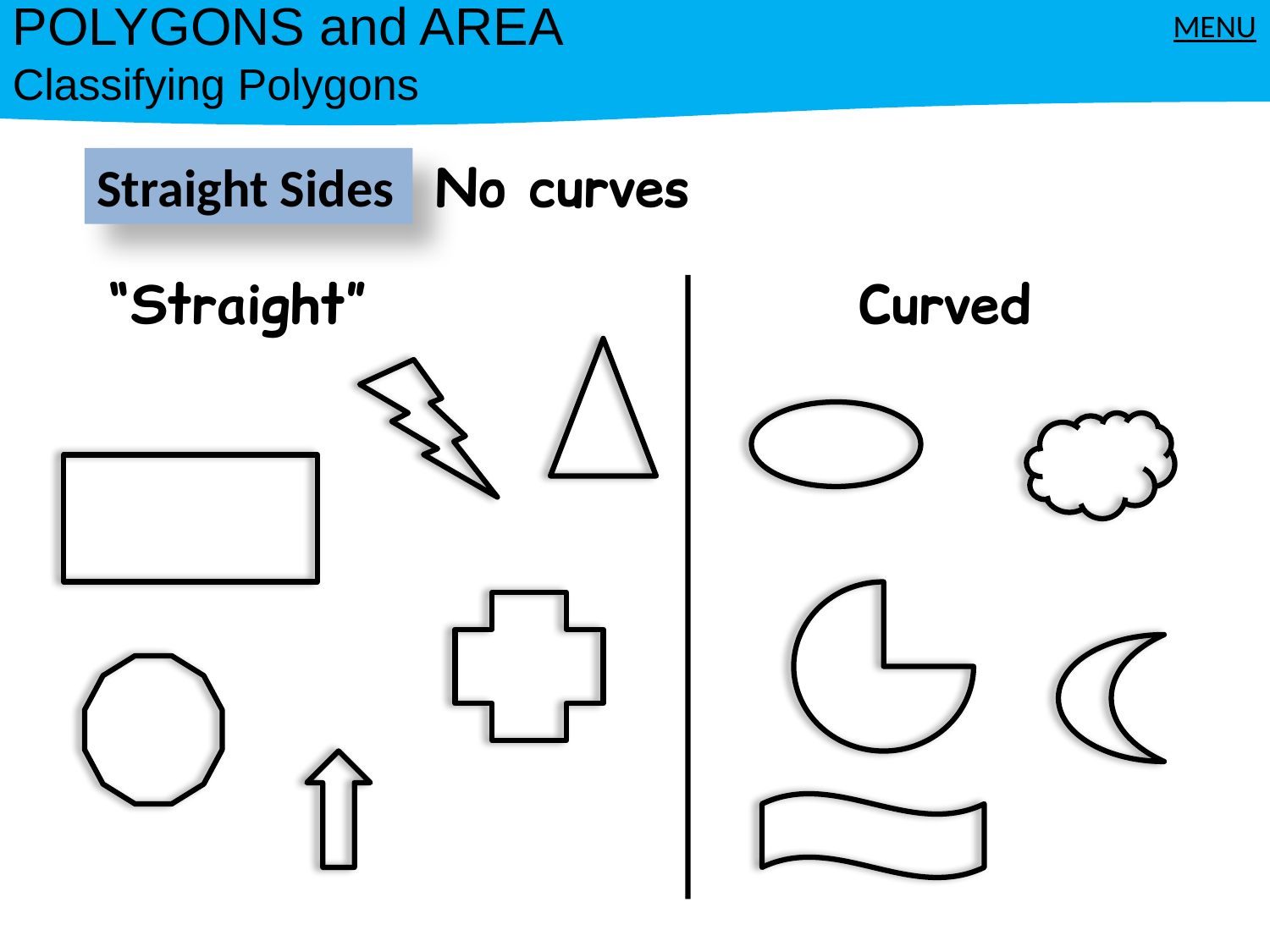

POLYGONS and AREA
Classifying Polygons
MENU
No curves
Straight Sides
“Straight”
Curved